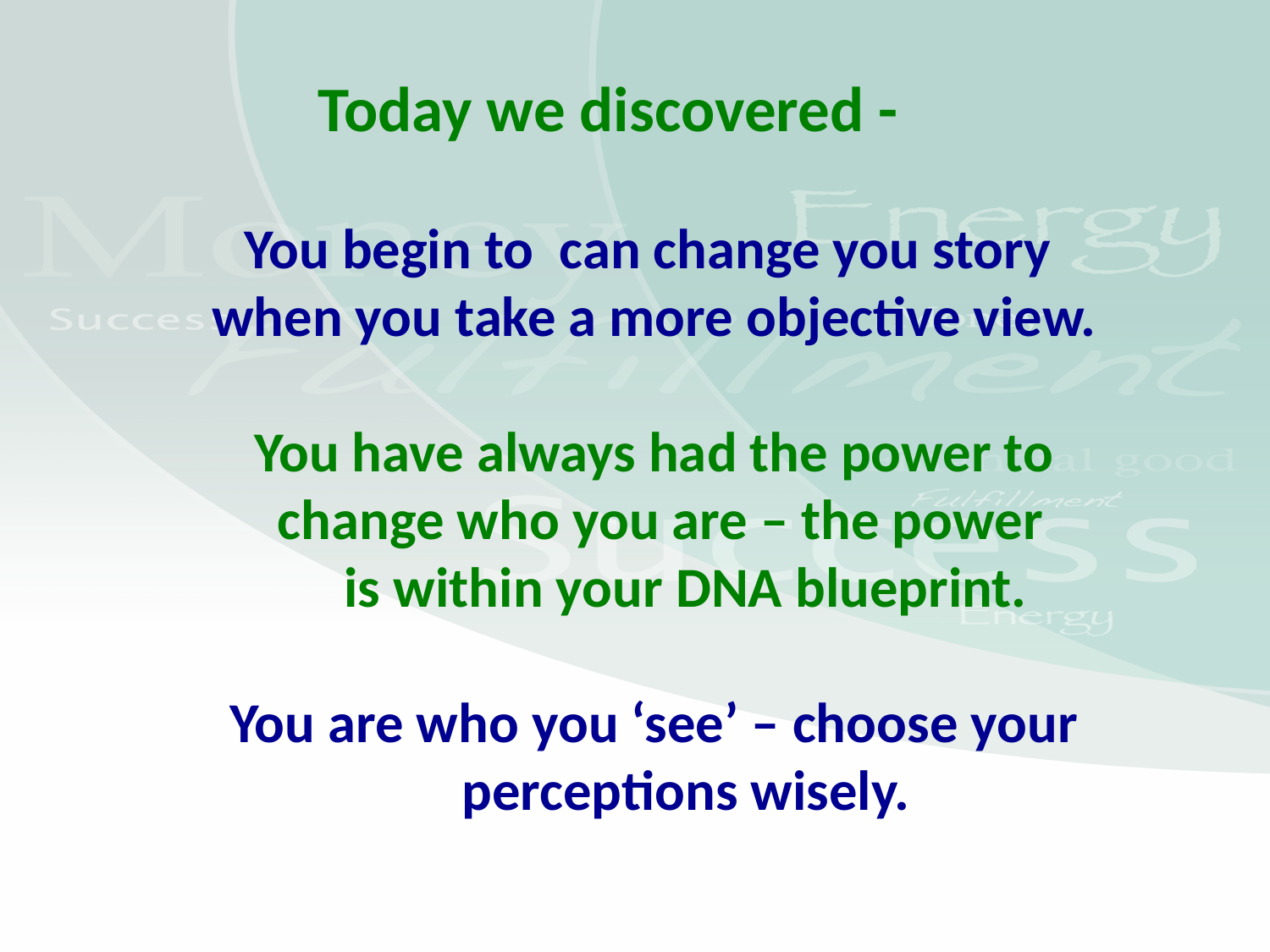

Today we discovered -

You begin to  can change you story
when you take a more objective view.

You have always had the power to change who you are – the power     is within your DNA blueprint.

You are who you ‘see’ – choose your perceptions wisely.